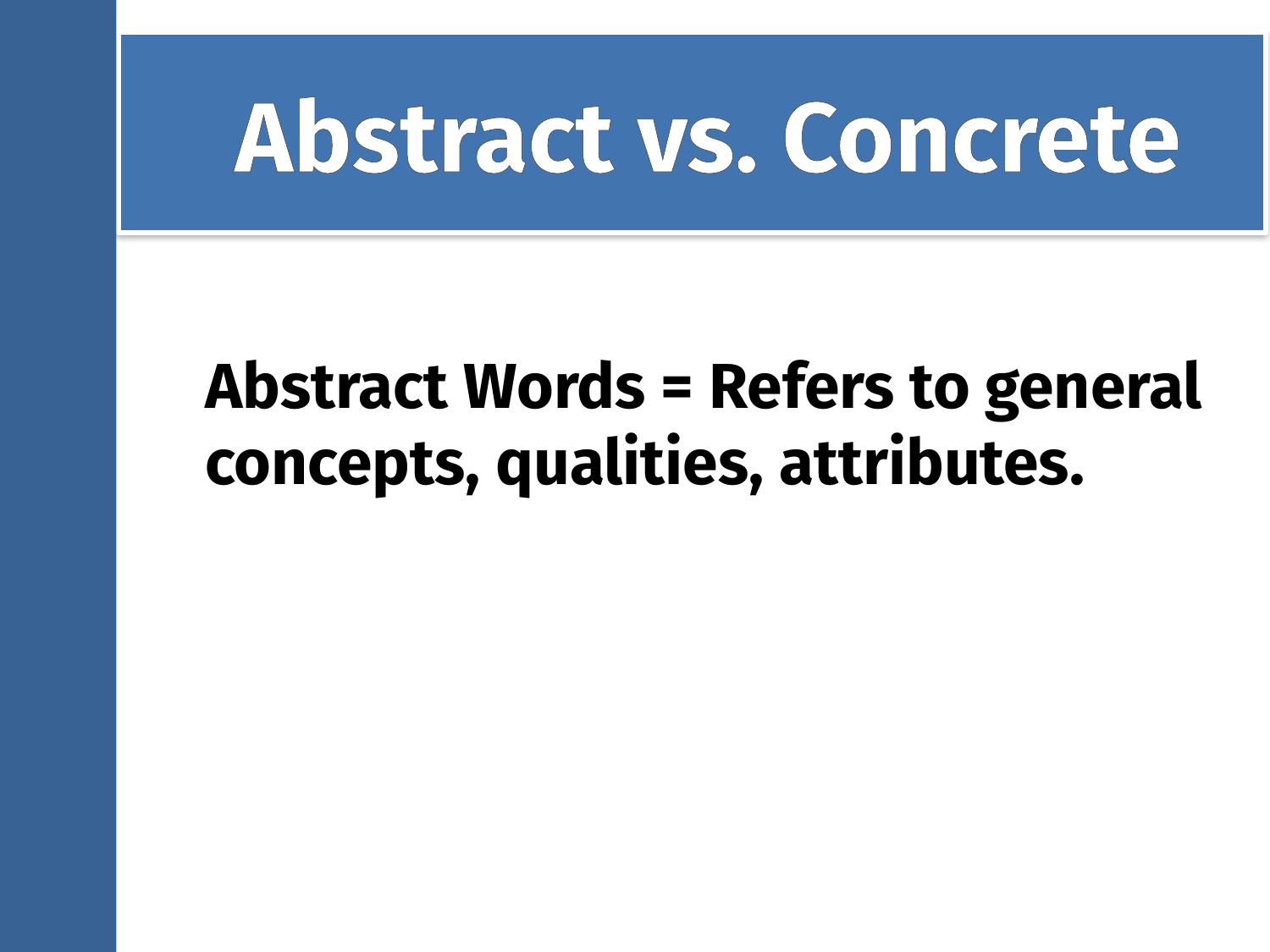

# Abstract vs. Concrete
Abstract Words = Refers to general concepts, qualities, attributes.